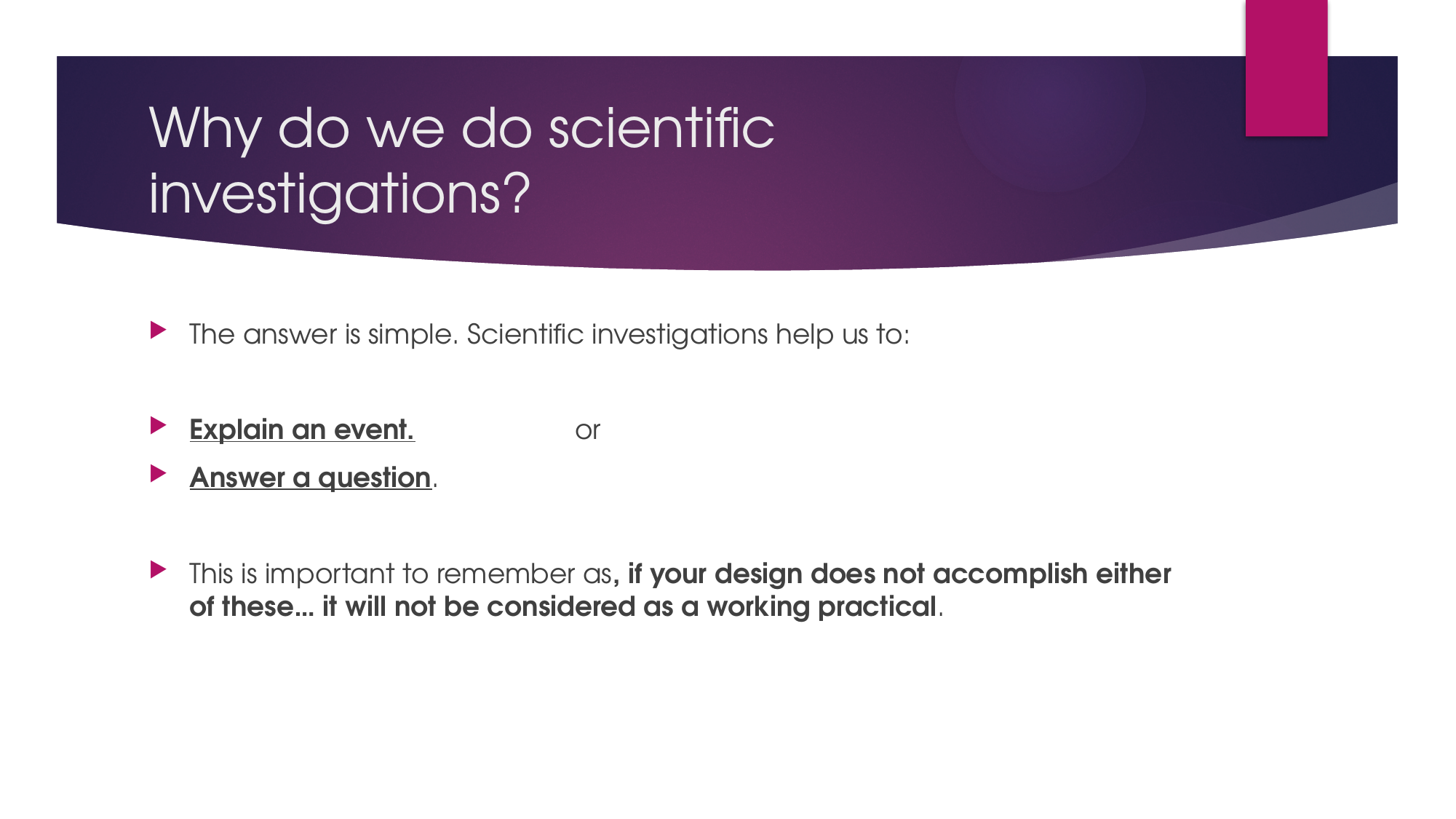

# Why do we do scientific investigations?
The answer is simple. Scientific investigations help us to:

Explain an event.                     or
Answer a question.

This is important to remember as, if your design does not accomplish either of these… it will not be considered as a working practical.